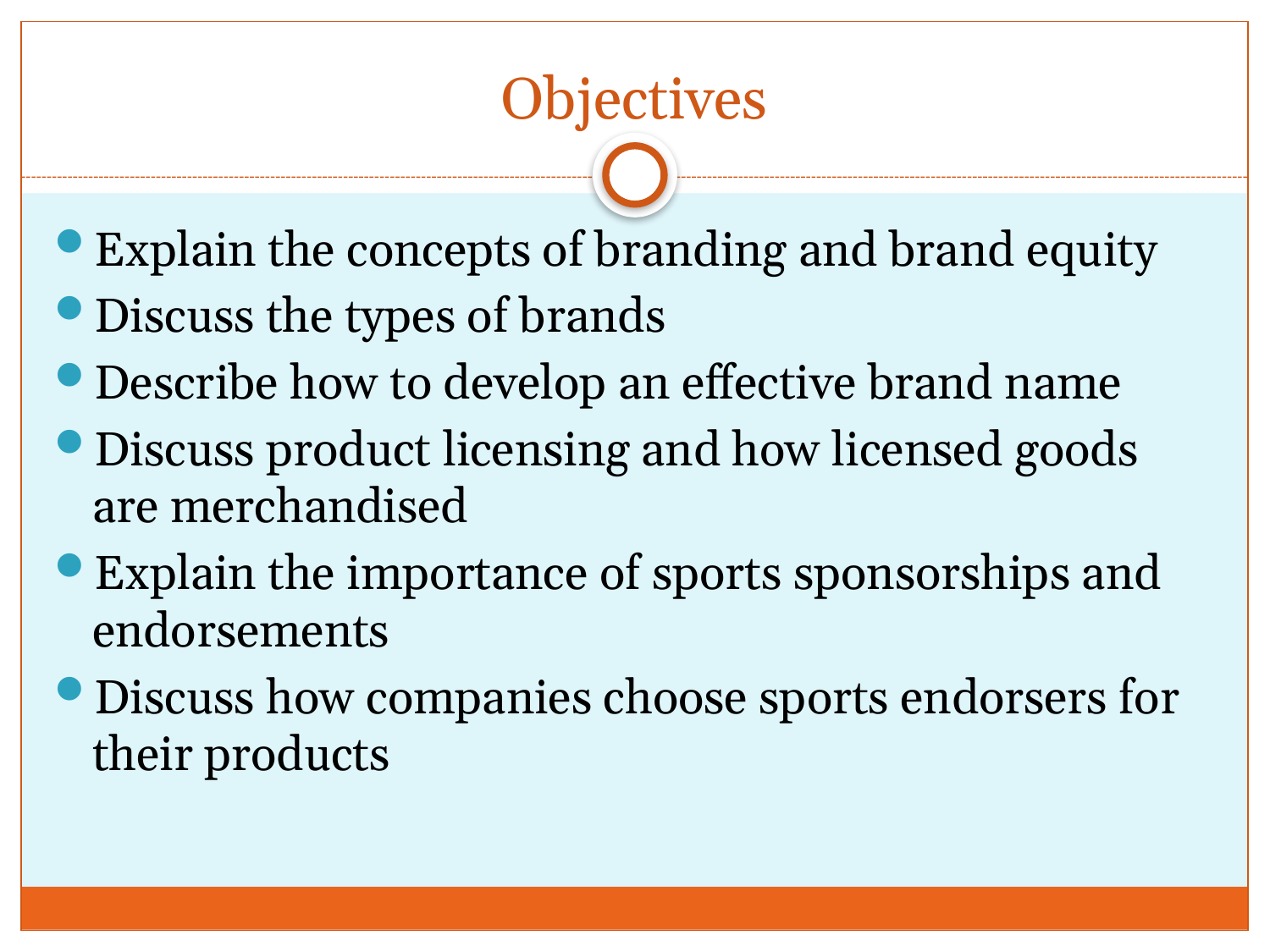

# Objectives
Explain the concepts of branding and brand equity
Discuss the types of brands
Describe how to develop an effective brand name
Discuss product licensing and how licensed goods are merchandised
Explain the importance of sports sponsorships and endorsements
Discuss how companies choose sports endorsers for their products